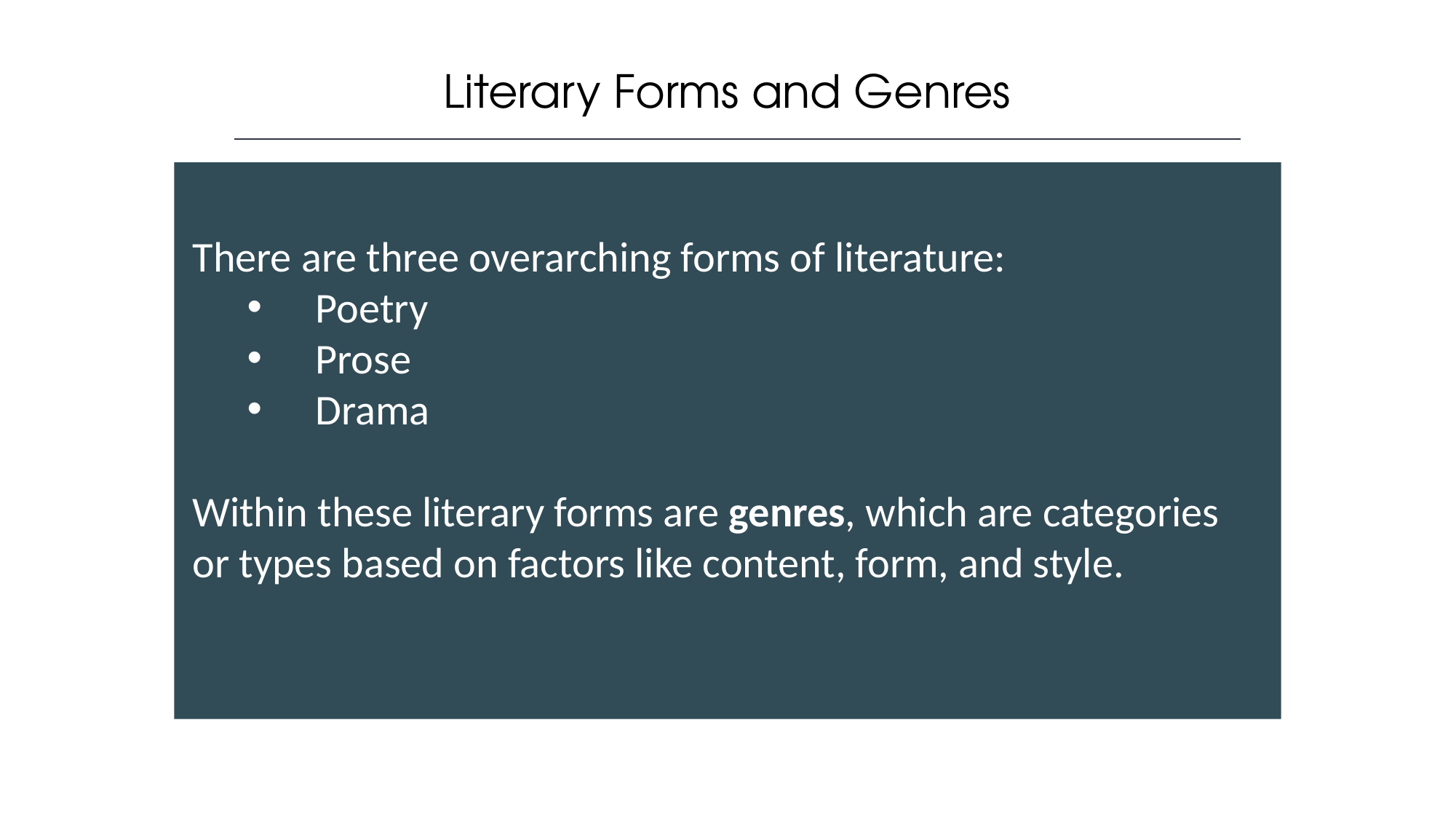

Literary Forms and Genres

HAWKES LEARNING

There are three overarching forms of literature:
Poetry
Prose
Drama

Within these literary forms are genres, which are categories or types based on factors like content, form, and style.